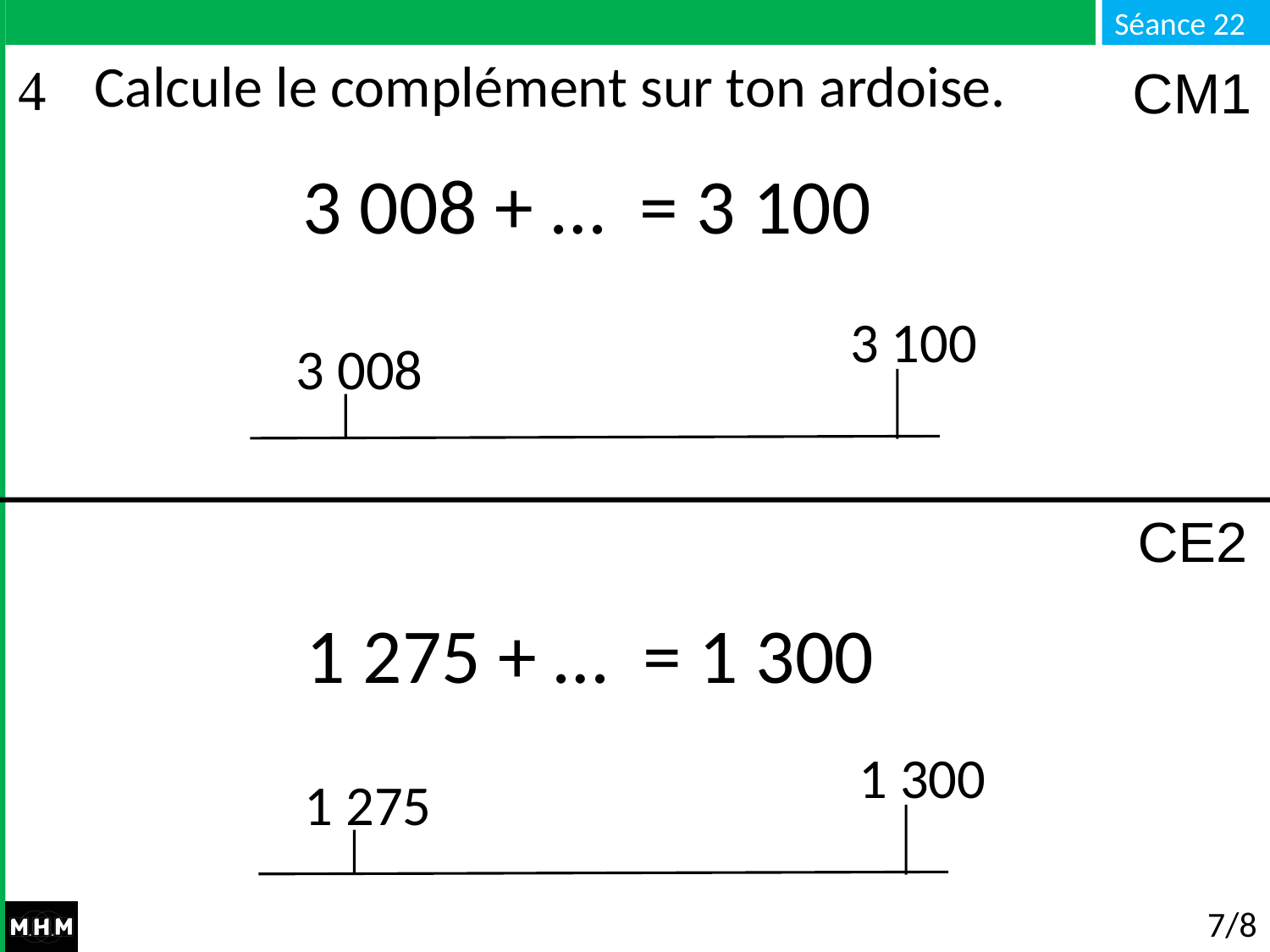

# Calcule le complément sur ton ardoise.
CM1
3 008 + …  = 3 100
3 100
3 008

CE2
1 275 + …  = 1 300
1 300
1 275
7/8